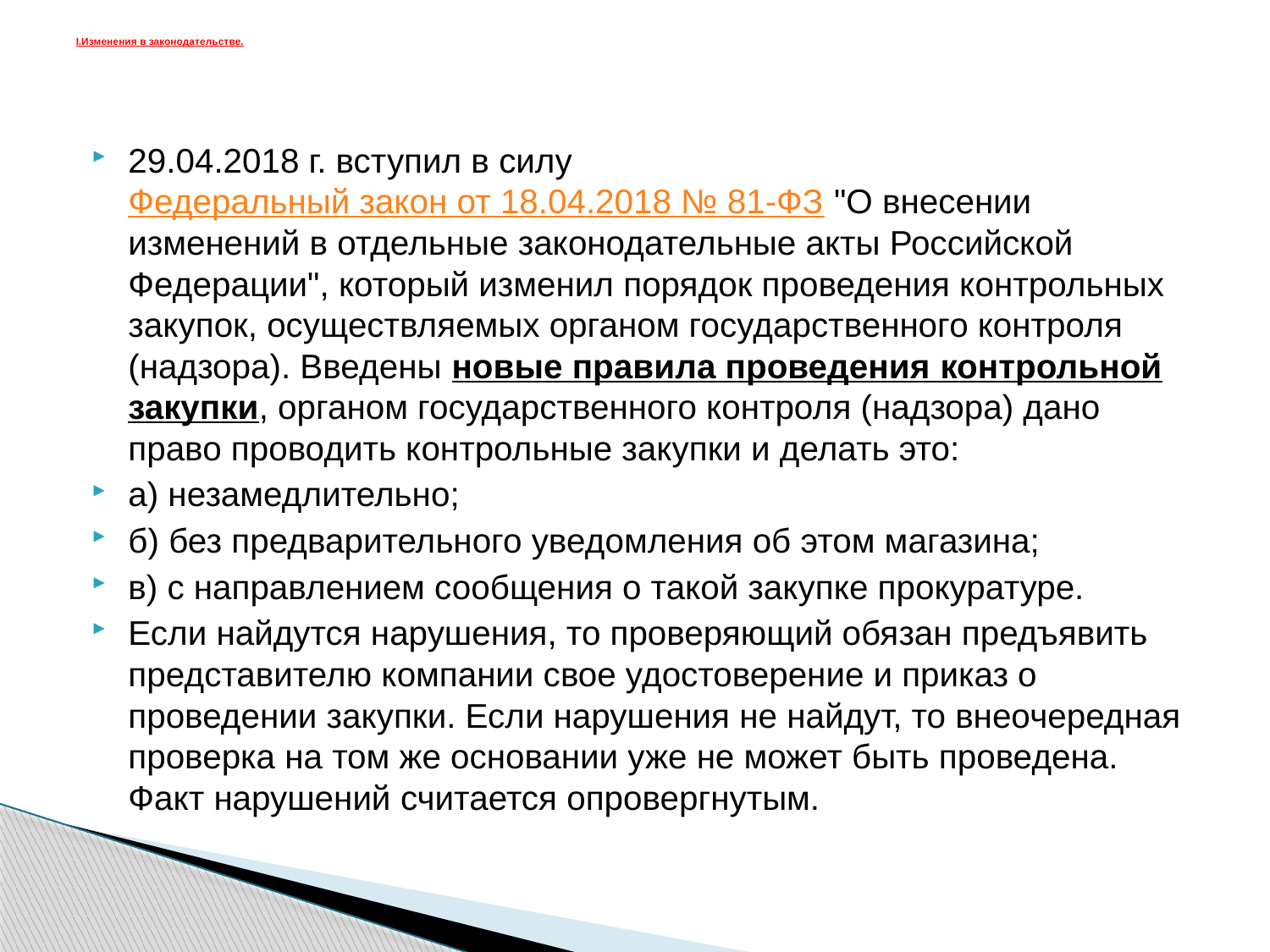

# I.Изменения в законодательстве.

29.04.2018 г. вступил в силу Федеральный закон от 18.04.2018 № 81-ФЗ "О внесении изменений в отдельные законодательные акты Российской Федерации", который изменил порядок проведения контрольных закупок, осуществляемых органом государственного контроля (надзора). Введены новые правила проведения контрольной закупки, органом государственного контроля (надзора) дано право проводить контрольные закупки и делать это:
а) незамедлительно;
б) без предварительного уведомления об этом магазина;
в) с направлением сообщения о такой закупке прокуратуре.
Если найдутся нарушения, то проверяющий обязан предъявить представителю компании свое удостоверение и приказ о проведении закупки. Если нарушения не найдут, то внеочередная проверка на том же основании уже не может быть проведена. Факт нарушений считается опровергнутым.